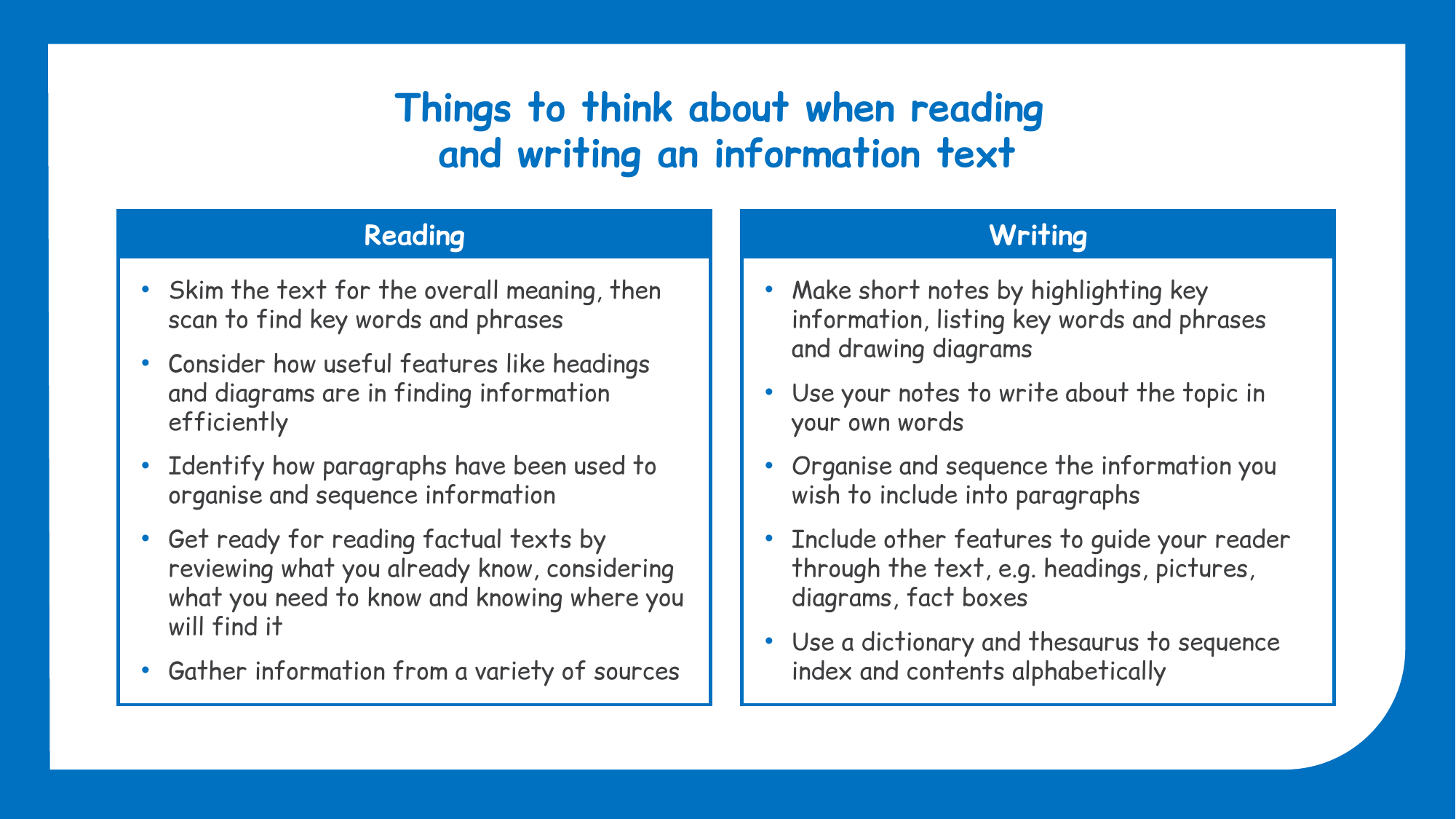

Things to think about when reading
and writing an information text
Reading
Writing

Skim the text for the overall meaning, then scan to find key words and phrases
Consider how useful features like headings and diagrams are in finding information efficiently
Identify how paragraphs have been used to organise and sequence information
Get ready for reading factual texts by reviewing what you already know, considering what you need to know and knowing where you will find it
Gather information from a variety of sources
Make short notes by highlighting key information, listing key words and phrases and drawing diagrams
Use your notes to write about the topic in your own words
Organise and sequence the information you wish to include into paragraphs
Include other features to guide your reader through the text, e.g. headings, pictures, diagrams, fact boxes
Use a dictionary and thesaurus to sequence index and contents alphabetically